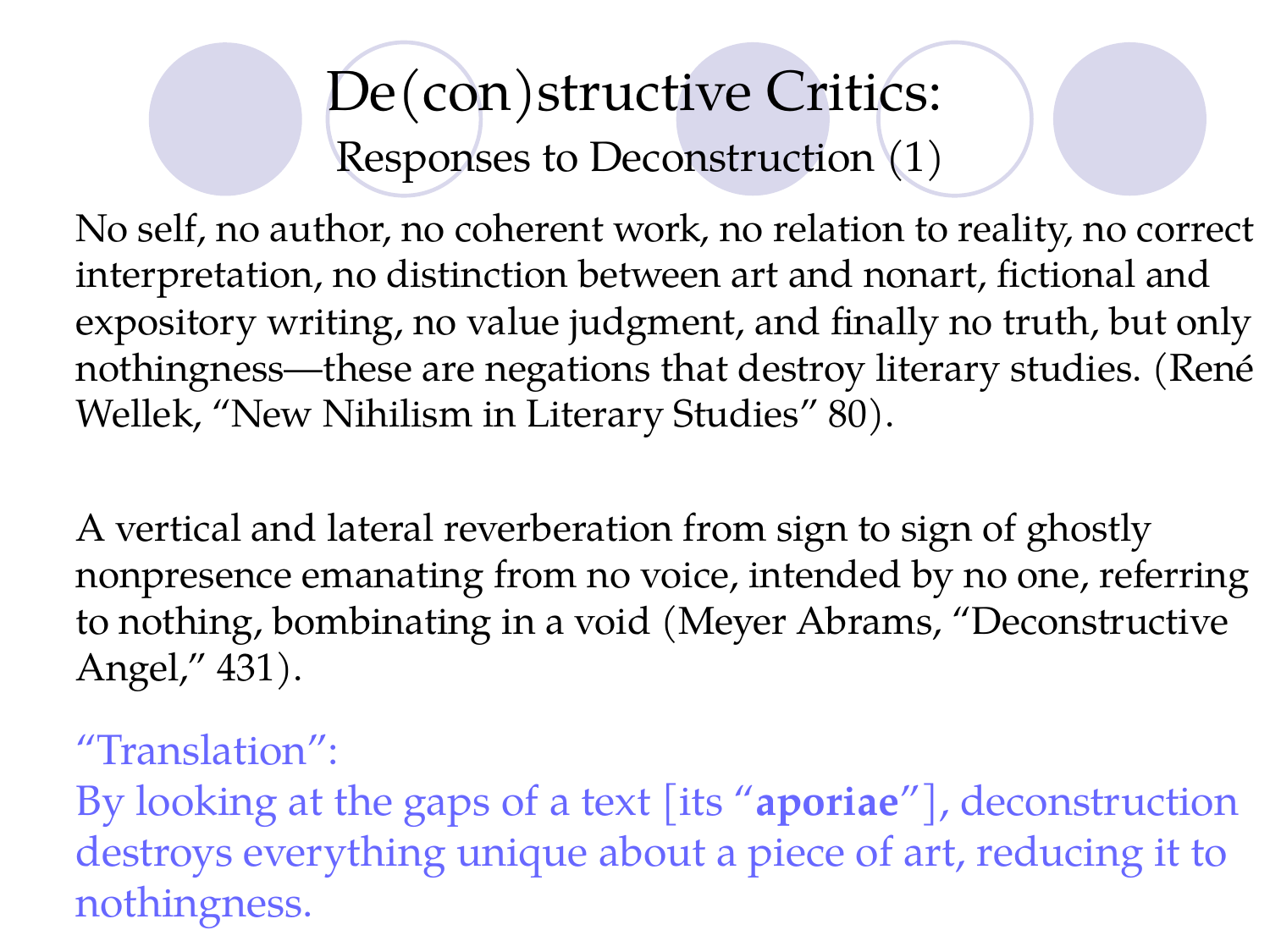

# De(con)structive Critics: Responses to Deconstruction (1)
No self, no author, no coherent work, no relation to reality, no correct interpretation, no distinction between art and nonart, fictional and expository writing, no value judgment, and finally no truth, but only nothingness—these are negations that destroy literary studies. (René Wellek, “New Nihilism in Literary Studies” 80).
A vertical and lateral reverberation from sign to sign of ghostly nonpresence emanating from no voice, intended by no one, referring to nothing, bombinating in a void (Meyer Abrams, “Deconstructive Angel,” 431).
“Translation”:
By looking at the gaps of a text [its “aporiae”], deconstruction destroys everything unique about a piece of art, reducing it to nothingness.